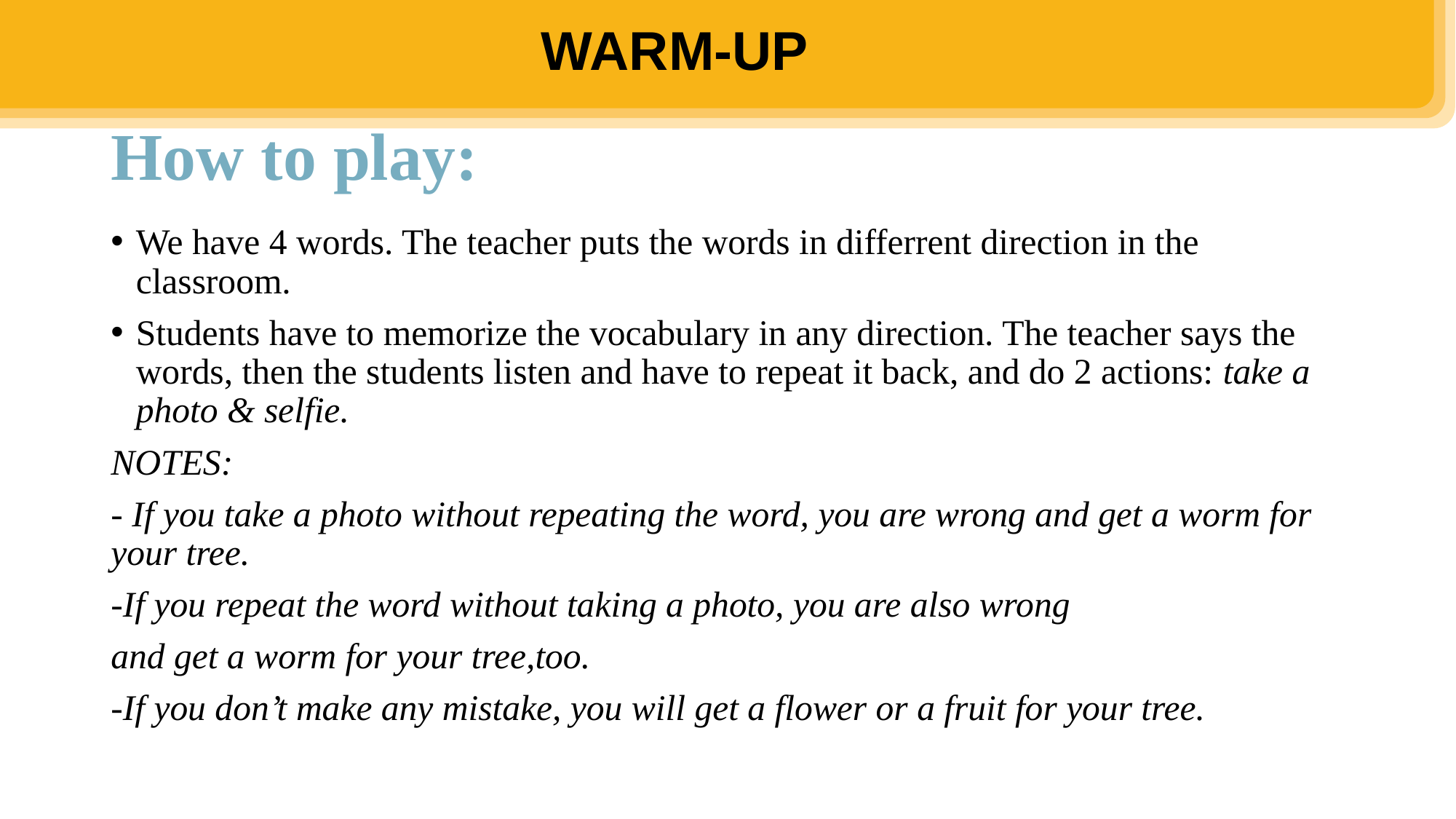

WARM-UP
# How to play:
We have 4 words. The teacher puts the words in differrent direction in the classroom.
Students have to memorize the vocabulary in any direction. The teacher says the words, then the students listen and have to repeat it back, and do 2 actions: take a photo & selfie.
NOTES:
- If you take a photo without repeating the word, you are wrong and get a worm for your tree.
-If you repeat the word without taking a photo, you are also wrong
and get a worm for your tree,too.
-If you don’t make any mistake, you will get a flower or a fruit for your tree.